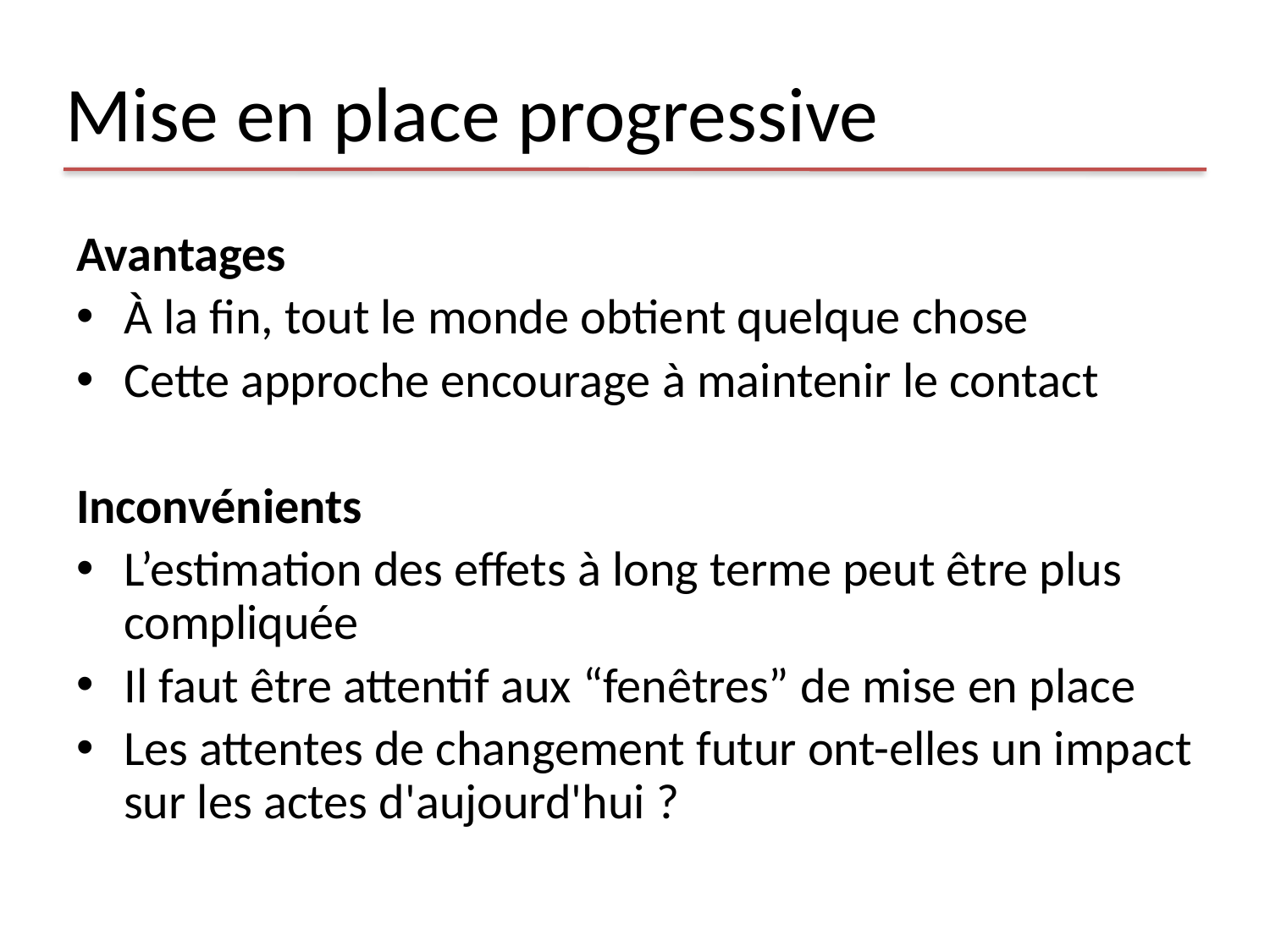

# Mise en place progressive
Avantages
À la fin, tout le monde obtient quelque chose
Cette approche encourage à maintenir le contact

Inconvénients
L’estimation des effets à long terme peut être plus compliquée
Il faut être attentif aux “fenêtres” de mise en place
Les attentes de changement futur ont-elles un impact sur les actes d'aujourd'hui ?